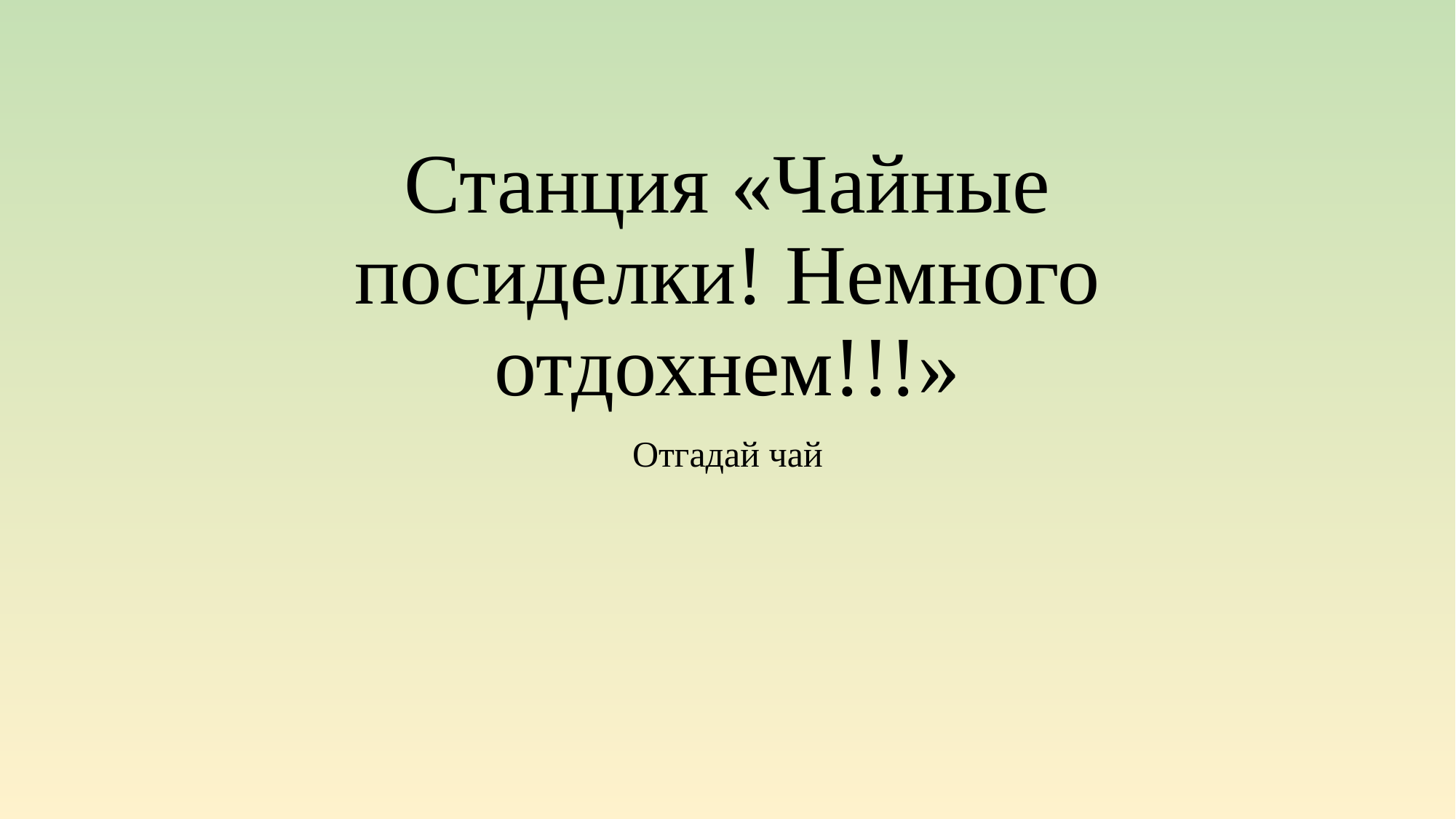

# Станция «Чайные посиделки! Немного отдохнем!!!»
Отгадай чай